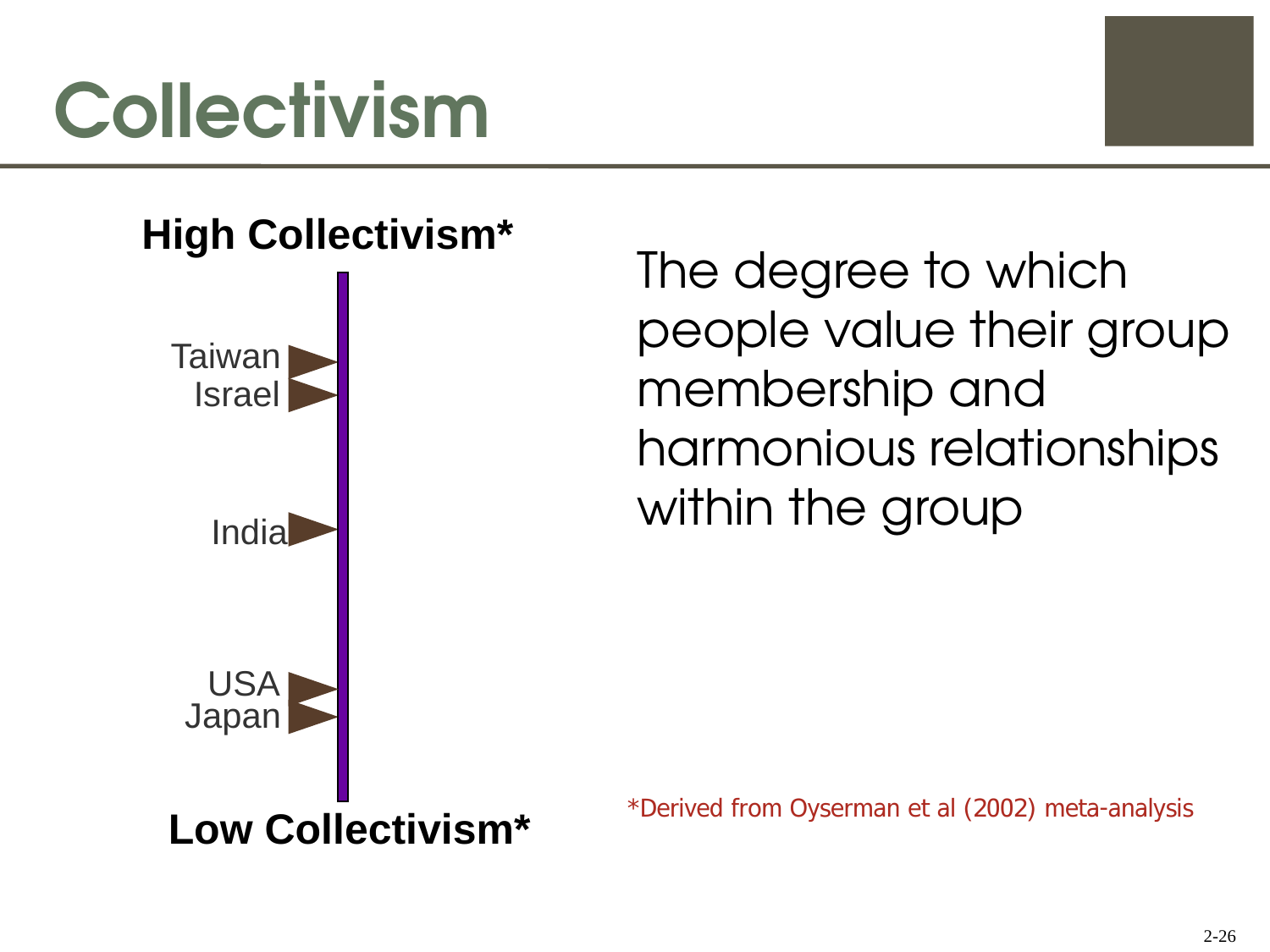

# Collectivism
High Collectivism*
The degree to which people value their group membership and harmonious relationships within the group

Taiwan

Israel

India

USA

Japan
*Derived from Oyserman et al (2002) meta-analysis
Low Collectivism*